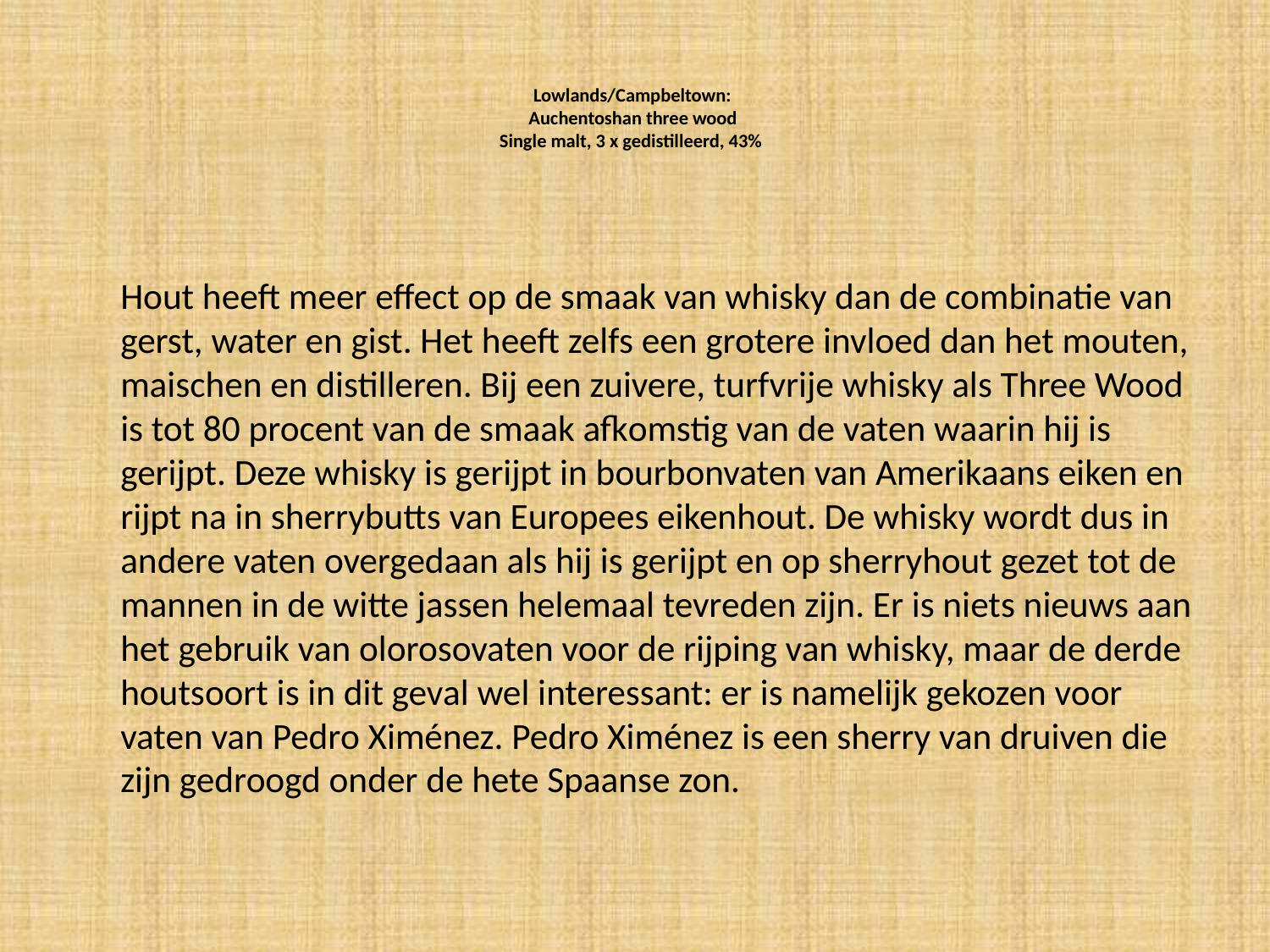

# Lowlands/Campbeltown: Auchentoshan three wood Single malt, 3 x gedistilleerd, 43%
	Hout heeft meer effect op de smaak van whisky dan de combinatie van gerst, water en gist. Het heeft zelfs een grotere invloed dan het mouten, maischen en distilleren. Bij een zuivere, turfvrije whisky als Three Wood is tot 80 procent van de smaak afkomstig van de vaten waarin hij is gerijpt. Deze whisky is gerijpt in bourbonvaten van Amerikaans eiken en rijpt na in sherrybutts van Europees eikenhout. De whisky wordt dus in andere vaten overgedaan als hij is gerijpt en op sherryhout gezet tot de mannen in de witte jassen helemaal tevreden zijn. Er is niets nieuws aan het gebruik van olorosovaten voor de rijping van whisky, maar de derde houtsoort is in dit geval wel interessant: er is namelijk gekozen voor vaten van Pedro Ximénez. Pedro Ximénez is een sherry van druiven die zijn gedroogd onder de hete Spaanse zon.